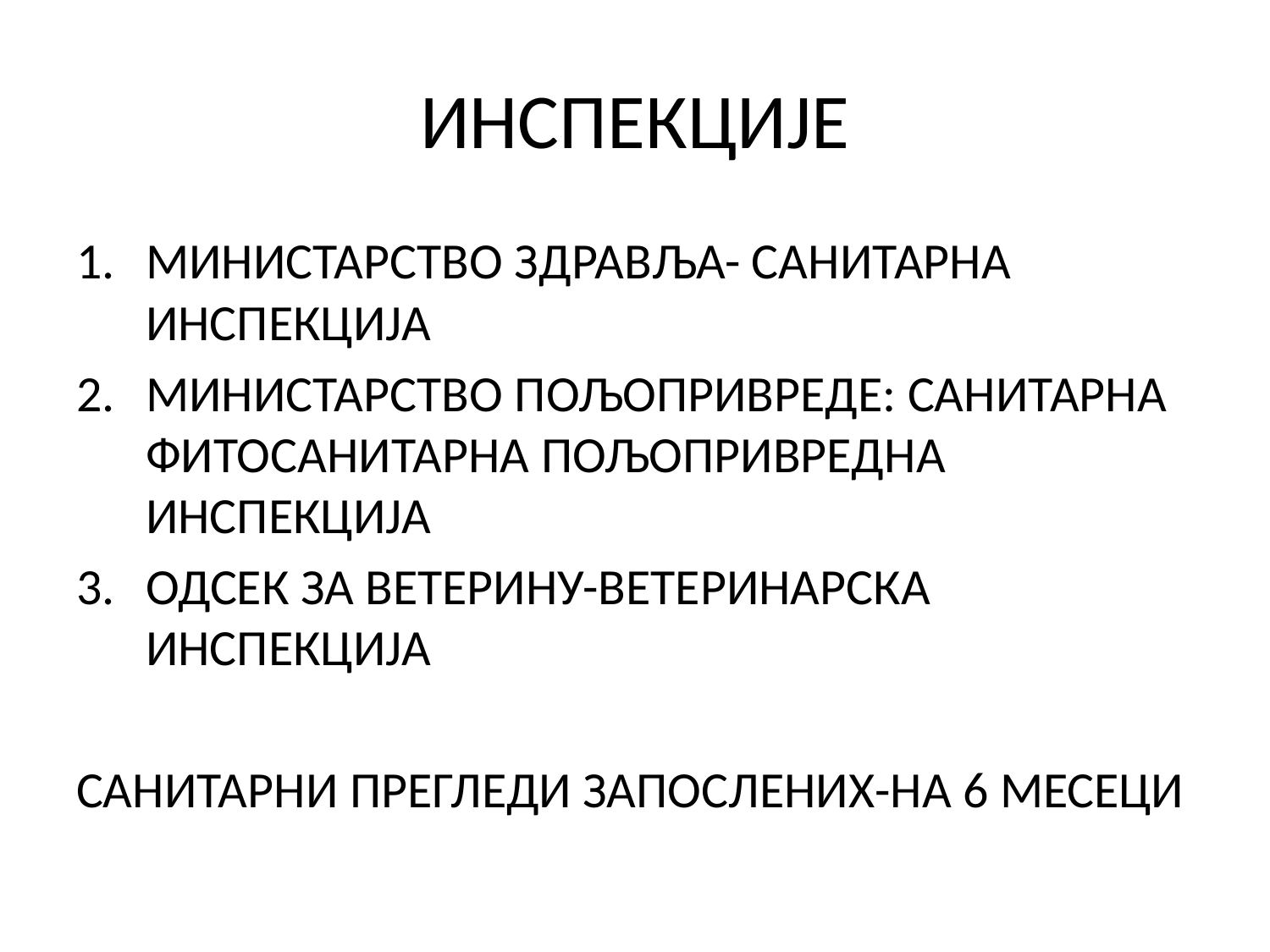

# ИНСПЕКЦИЈЕ
МИНИСТАРСТВО ЗДРАВЉА- САНИТАРНА ИНСПЕКЦИЈА
МИНИСТАРСТВО ПОЉОПРИВРЕДЕ: САНИТАРНА ФИТОСАНИТАРНА ПОЉОПРИВРЕДНА ИНСПЕКЦИЈА
ОДСЕК ЗА ВЕТЕРИНУ-ВЕТЕРИНАРСКА ИНСПЕКЦИЈА

САНИТАРНИ ПРЕГЛЕДИ ЗАПОСЛЕНИХ-НА 6 МЕСЕЦИ